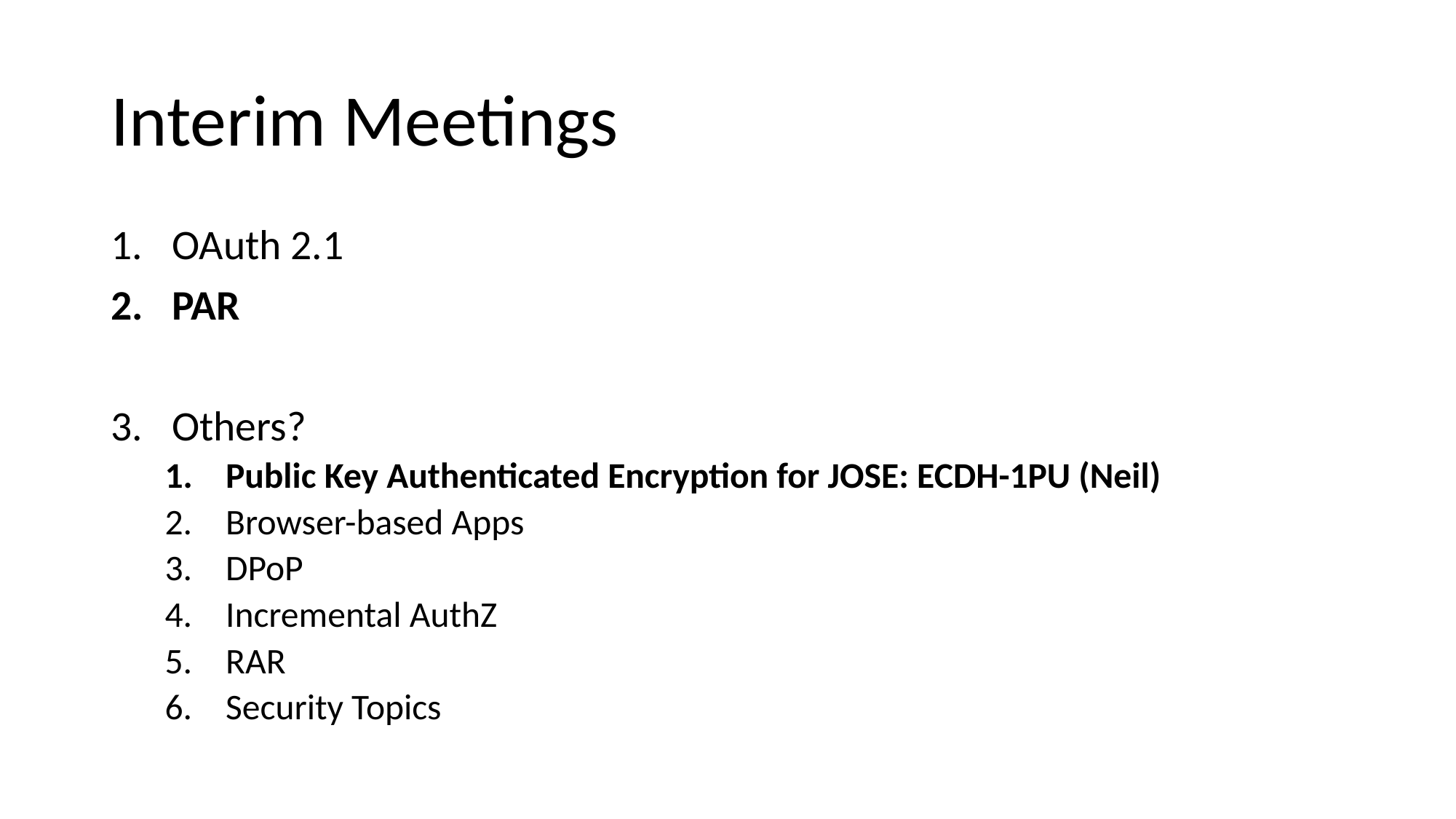

# Interim Meetings
OAuth 2.1
PAR

Others?
Public Key Authenticated Encryption for JOSE: ECDH-1PU (Neil)
Browser-based Apps
DPoP
Incremental AuthZ
RAR
Security Topics